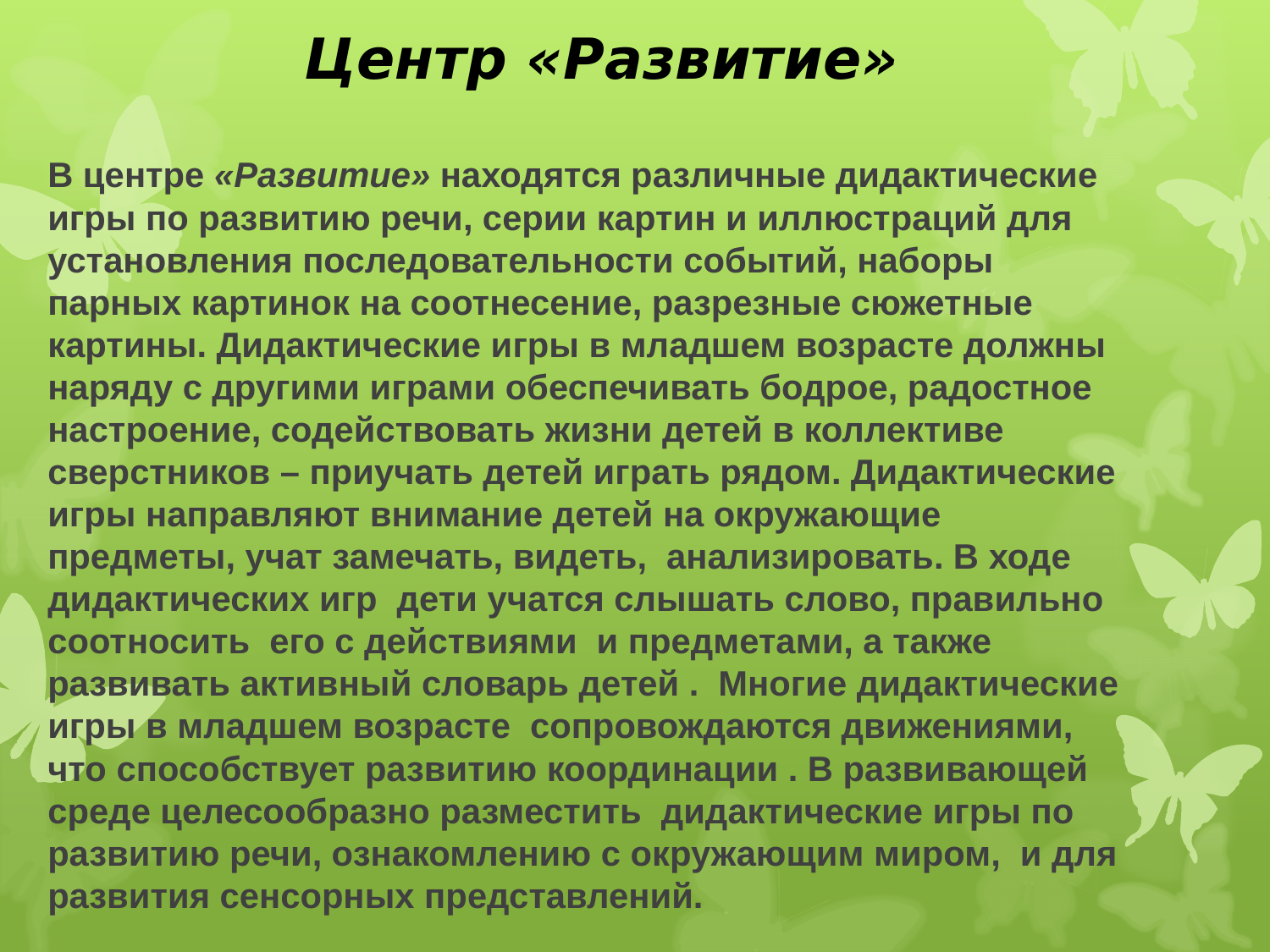

# Центр «Развитие»
В центре «Развитие» находятся различные дидактические игры по развитию речи, серии картин и иллюстраций для установления последовательности событий, наборы парных картинок на соотнесение, разрезные сюжетные картины. Дидактические игры в младшем возрасте должны наряду с другими играми обеспечивать бодрое, радостное настроение, содействовать жизни детей в коллективе сверстников – приучать детей играть рядом. Дидактические игры направляют внимание детей на окружающие предметы, учат замечать, видеть,  анализировать. В ходе дидактических игр  дети учатся слышать слово, правильно соотносить  его с действиями  и предметами, а также развивать активный словарь детей .  Многие дидактические игры в младшем возрасте  сопровождаются движениями, что способствует развитию координации . В развивающей среде целесообразно разместить  дидактические игры по развитию речи, ознакомлению с окружающим миром,  и для развития сенсорных представлений.